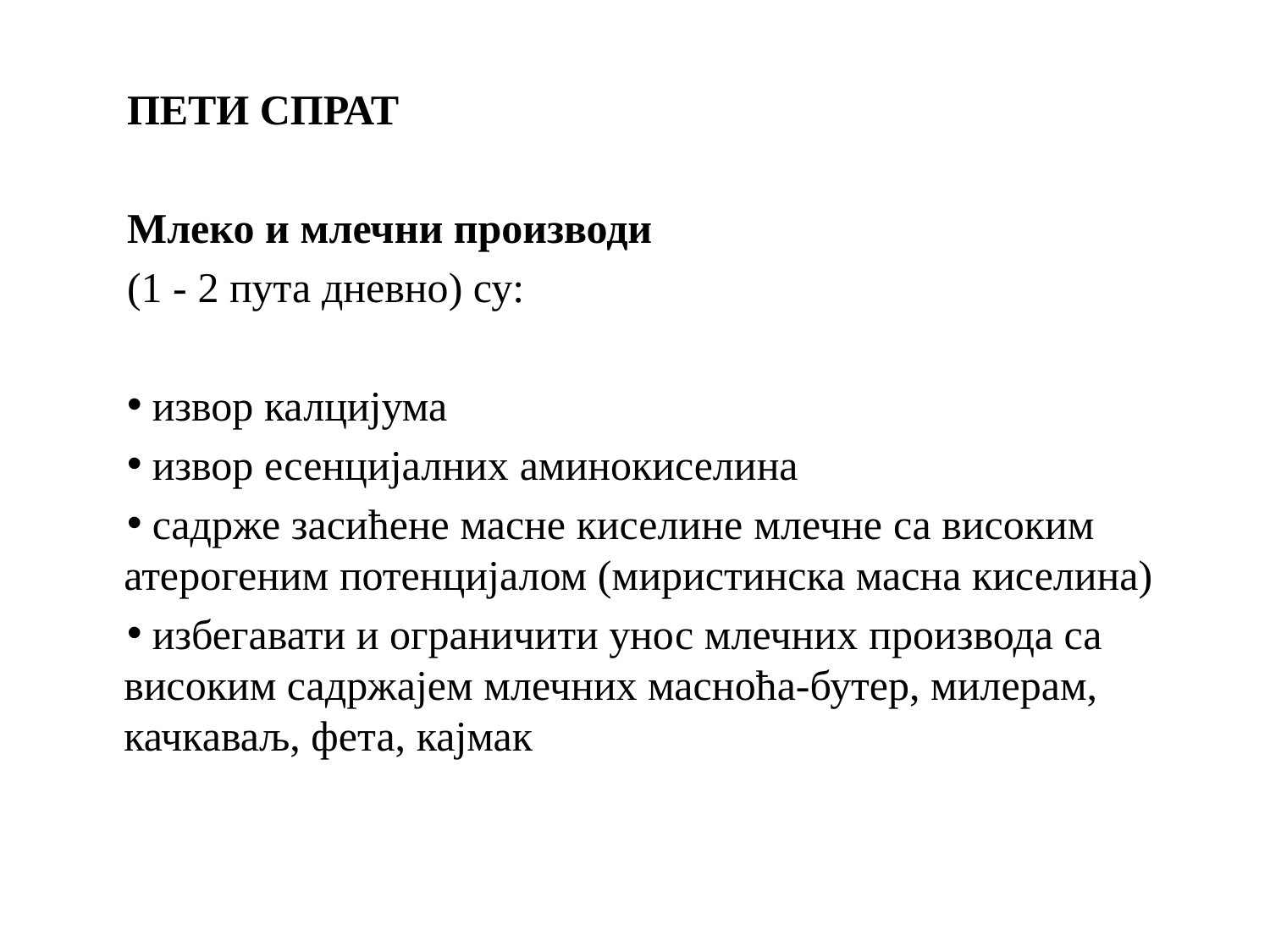

ПЕТИ СПРАТ

Млеко и млечни производи
(1 - 2 пута дневно) су:

 извор калцијума
 извор есенцијалних аминокиселина
 садрже засићене масне киселине млечне са високим атерогеним потенцијалом (миристинска масна киселина)
 избегавати и ограничити унос млечних производа са високим садржајем млечних масноћа-бутер, милерам, качкаваљ, фета, кајмак